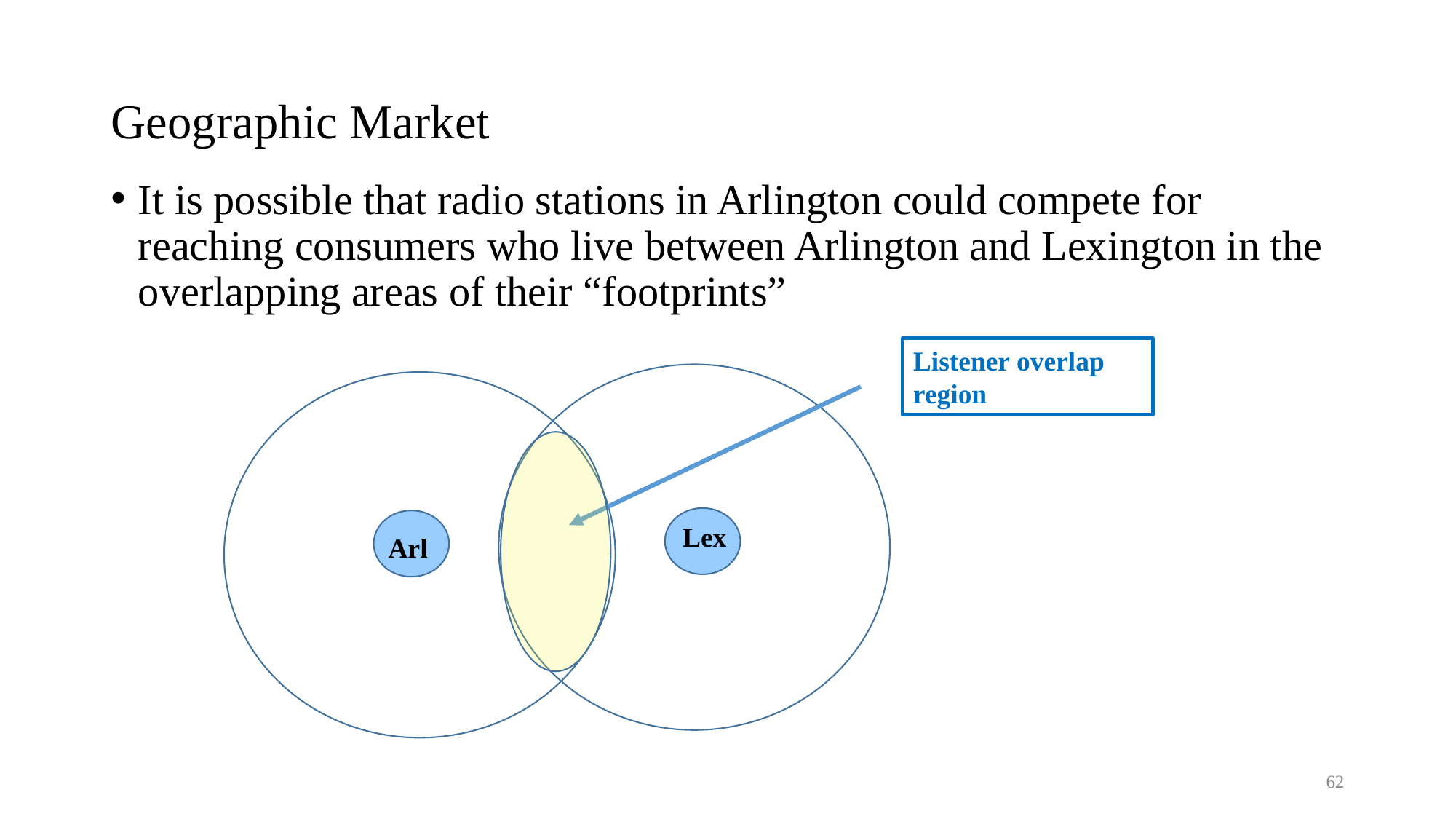

# Geographic Market
It is possible that radio stations in Arlington could compete for reaching consumers who live between Arlington and Lexington in the overlapping areas of their “footprints”

Listener overlap region

Lex
Arl
62